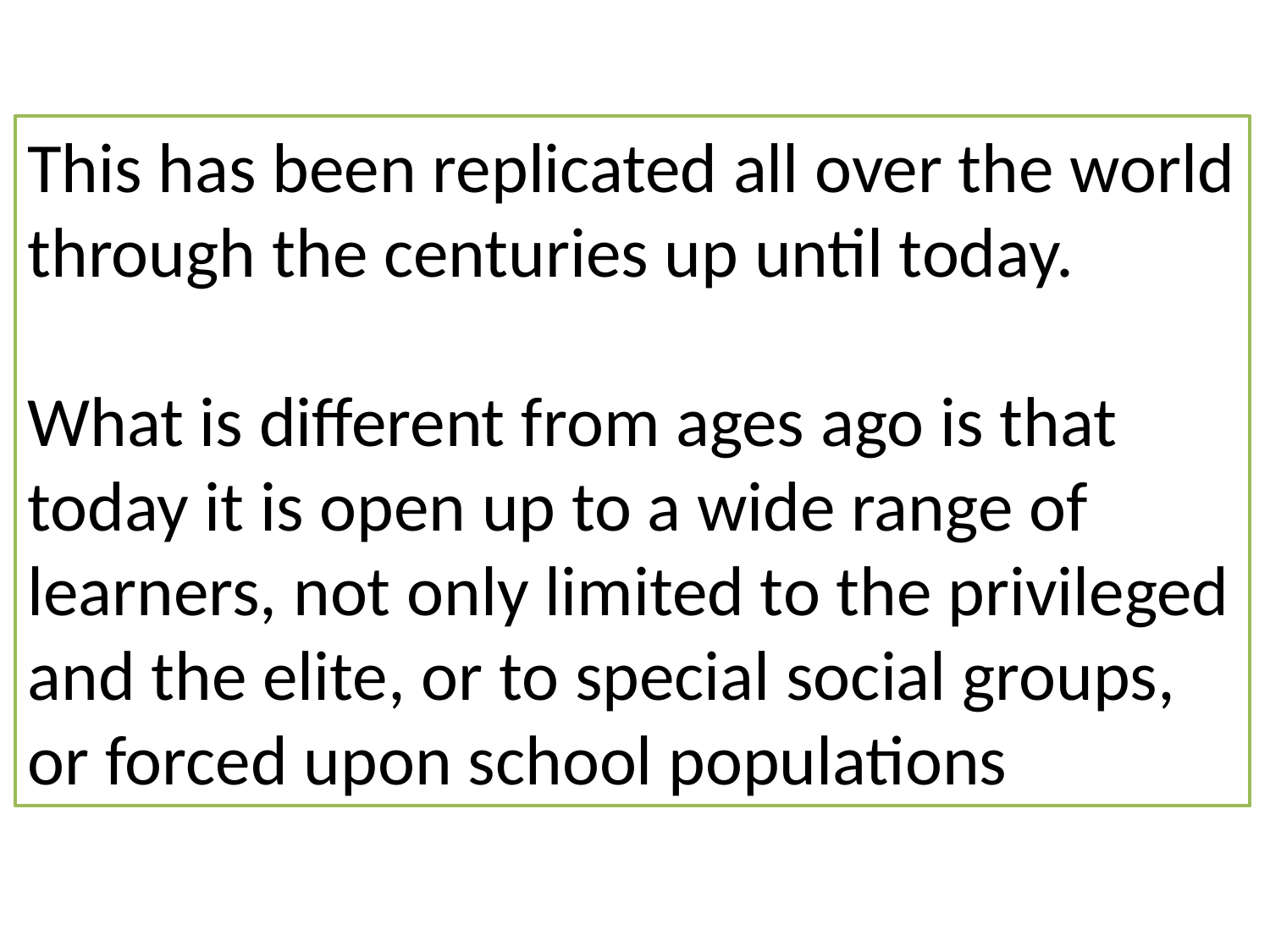

This has been replicated all over the world through the centuries up until today.

What is different from ages ago is that today it is open up to a wide range of learners, not only limited to the privileged and the elite, or to special social groups, or forced upon school populations